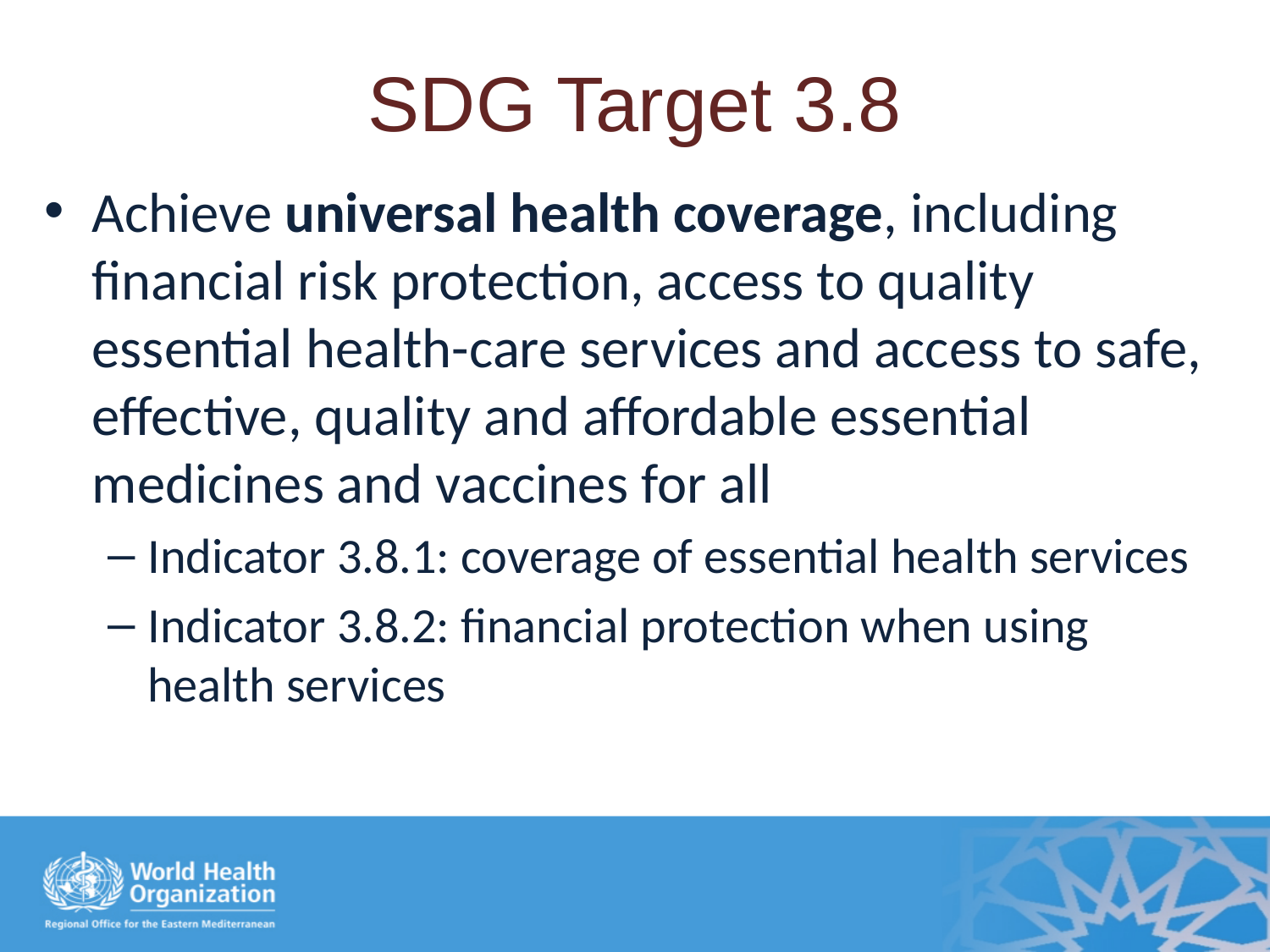

# SDG Target 3.8
Achieve universal health coverage, including financial risk protection, access to quality essential health-care services and access to safe, effective, quality and affordable essential medicines and vaccines for all
Indicator 3.8.1: coverage of essential health services
Indicator 3.8.2: financial protection when using health services